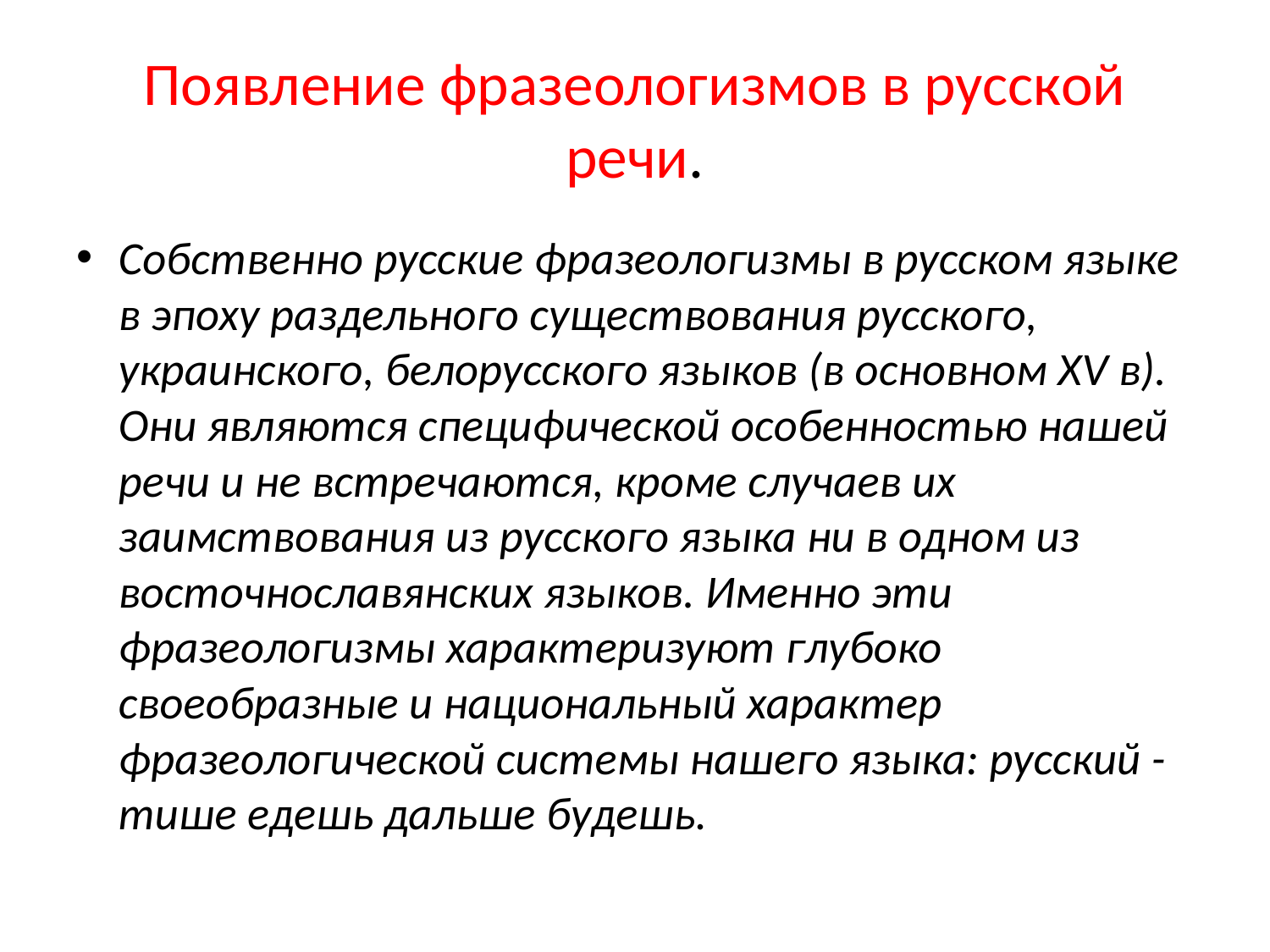

# Появление фразеологизмов в русской речи.
Собственно русские фразеологизмы в русском языке в эпоху раздельного существования русского, украинского, белорусского языков (в основном XV в). Они являются специфической особенностью нашей речи и не встречаются, кроме случаев их заимствования из русского языка ни в одном из восточнославянских языков. Именно эти фразеологизмы характеризуют глубоко своеобразные и национальный характер фразеологической системы нашего языка: русский - тише едешь дальше будешь.